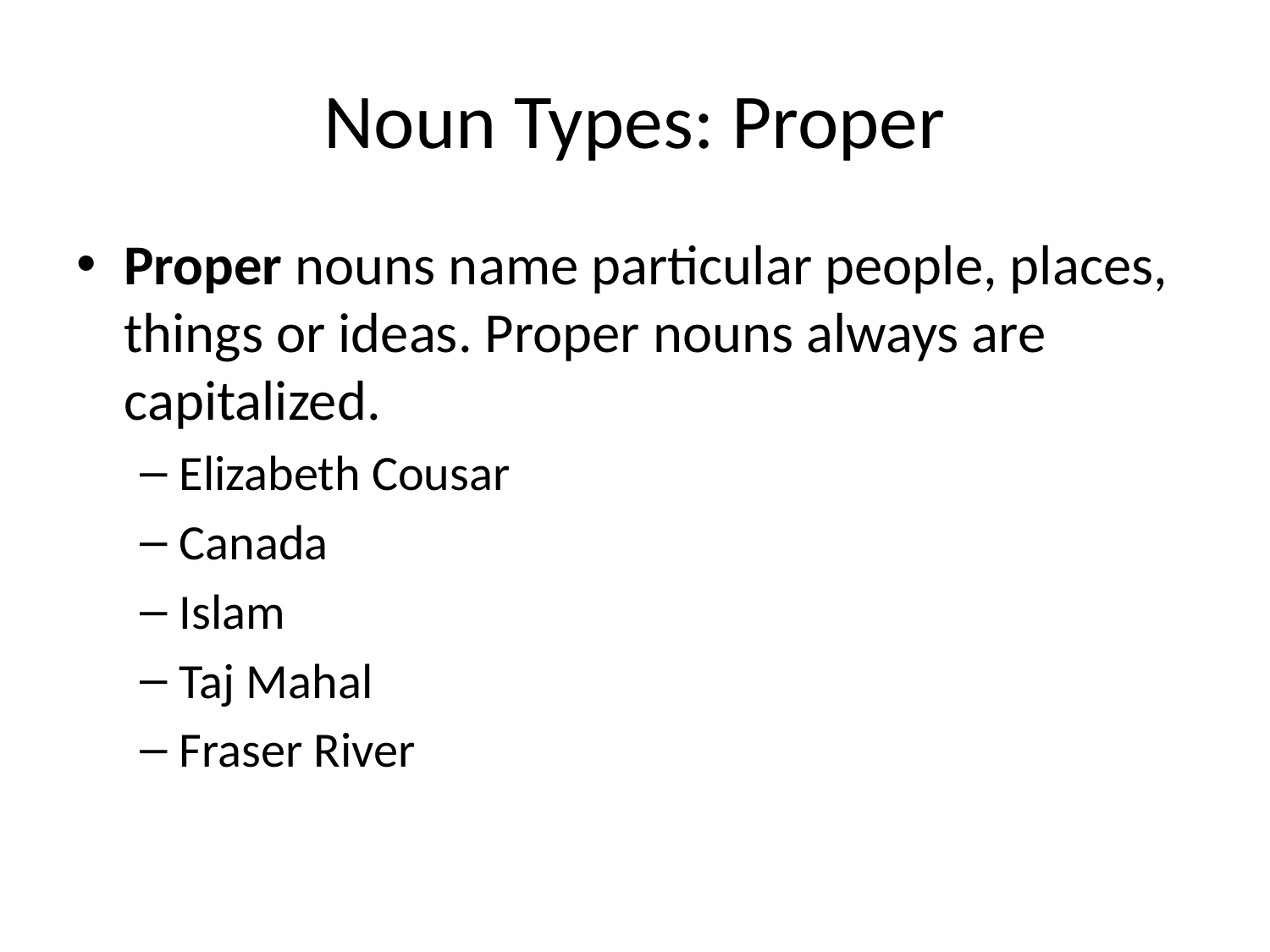

# Noun Types: Proper
Proper nouns name particular people, places, things or ideas. Proper nouns always are capitalized.
Elizabeth Cousar
Canada
Islam
Taj Mahal
Fraser River